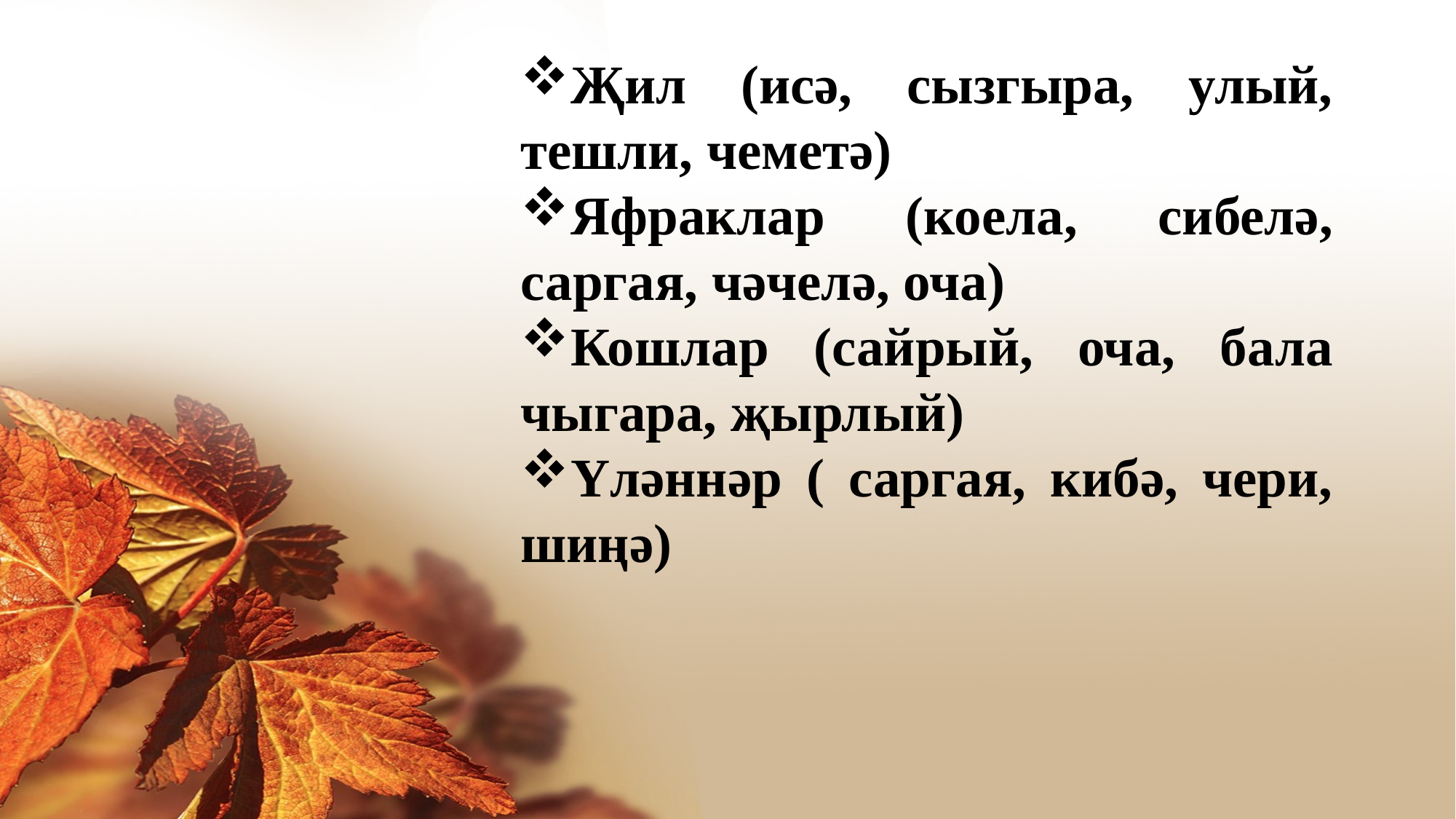

Җил (исә, сызгыра, улый, тешли, чеметә)
Яфраклар (коела, сибелә, саргая, чәчелә, оча)
Кошлар (сайрый, оча, бала чыгара, җырлый)
Үләннәр ( саргая, кибә, чери, шиңә)